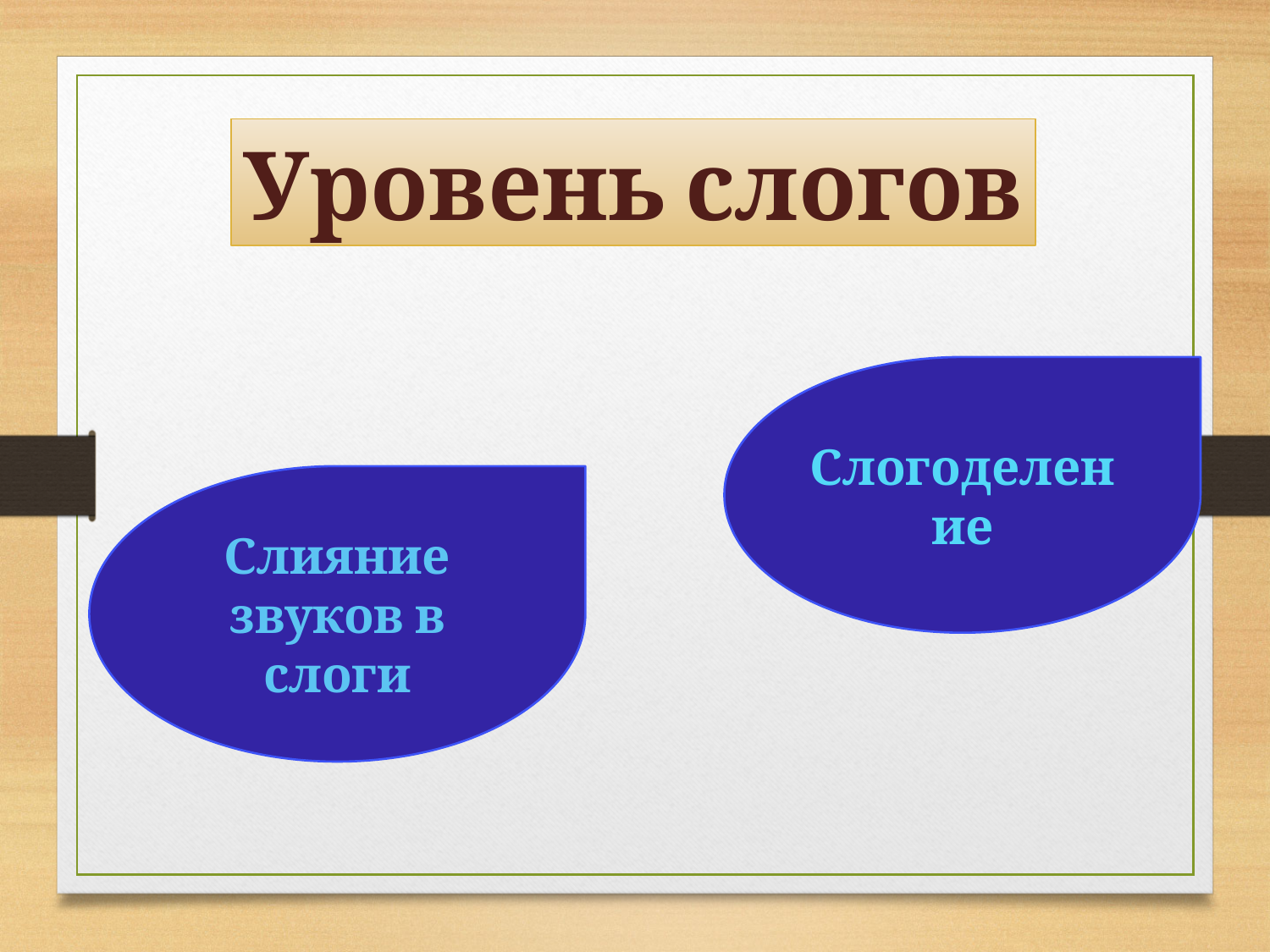

Уровень слогов
Слогоделение
Слияние звуков в слоги